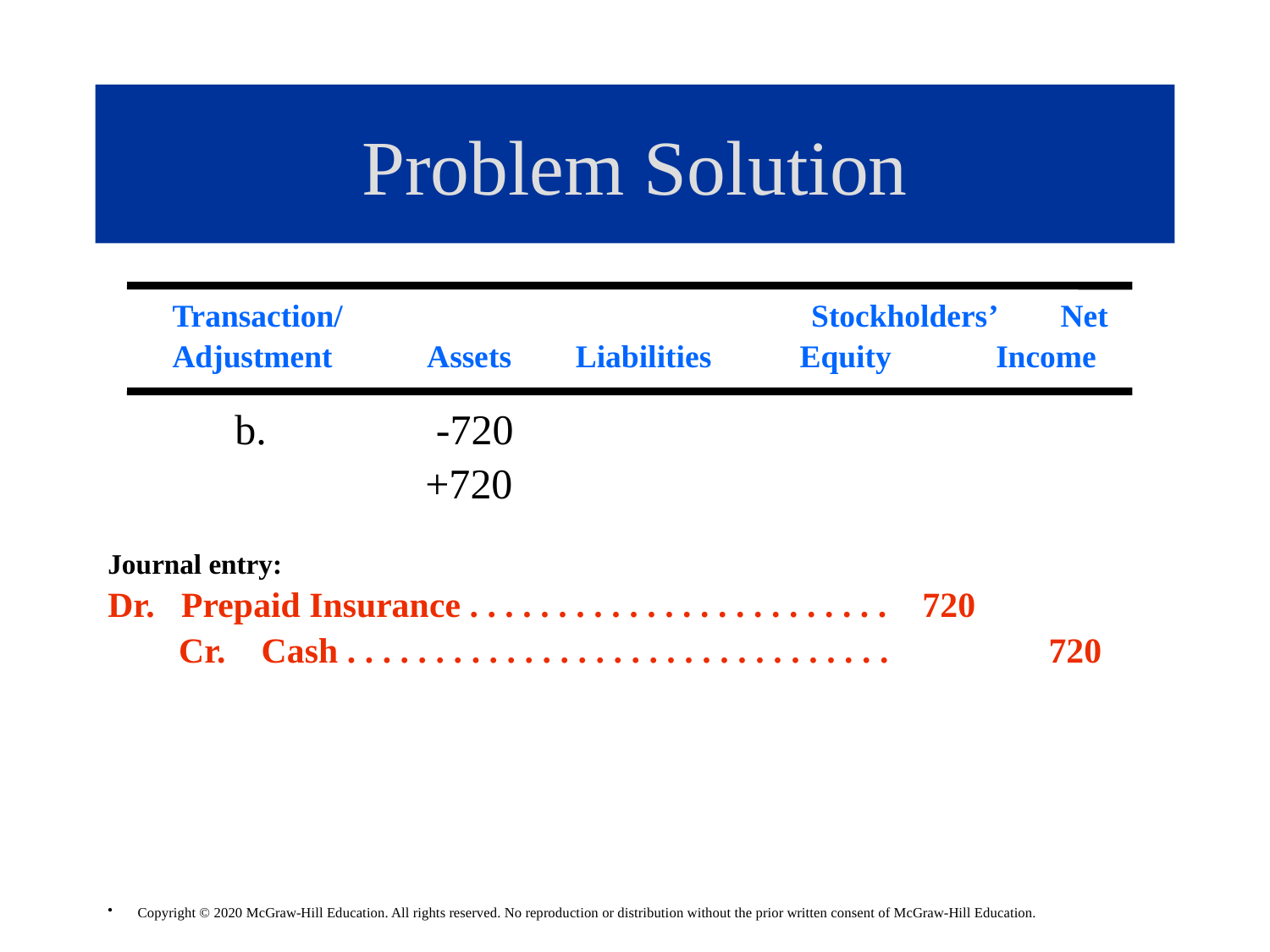

# Problem Solution

        Transaction/	                                                  Stockholders’        Net
        Adjustment            Assets        Liabilities           Equity             Income

            b.                -720
                              +720

Journal entry:
Dr.   Prepaid Insurance . . . . . . . . . . . . . . . . . . . . . . . .    720
        Cr.    Cash . . . . . . . . . . . . . . . . . . . . . . . . . . . . . . .                  720